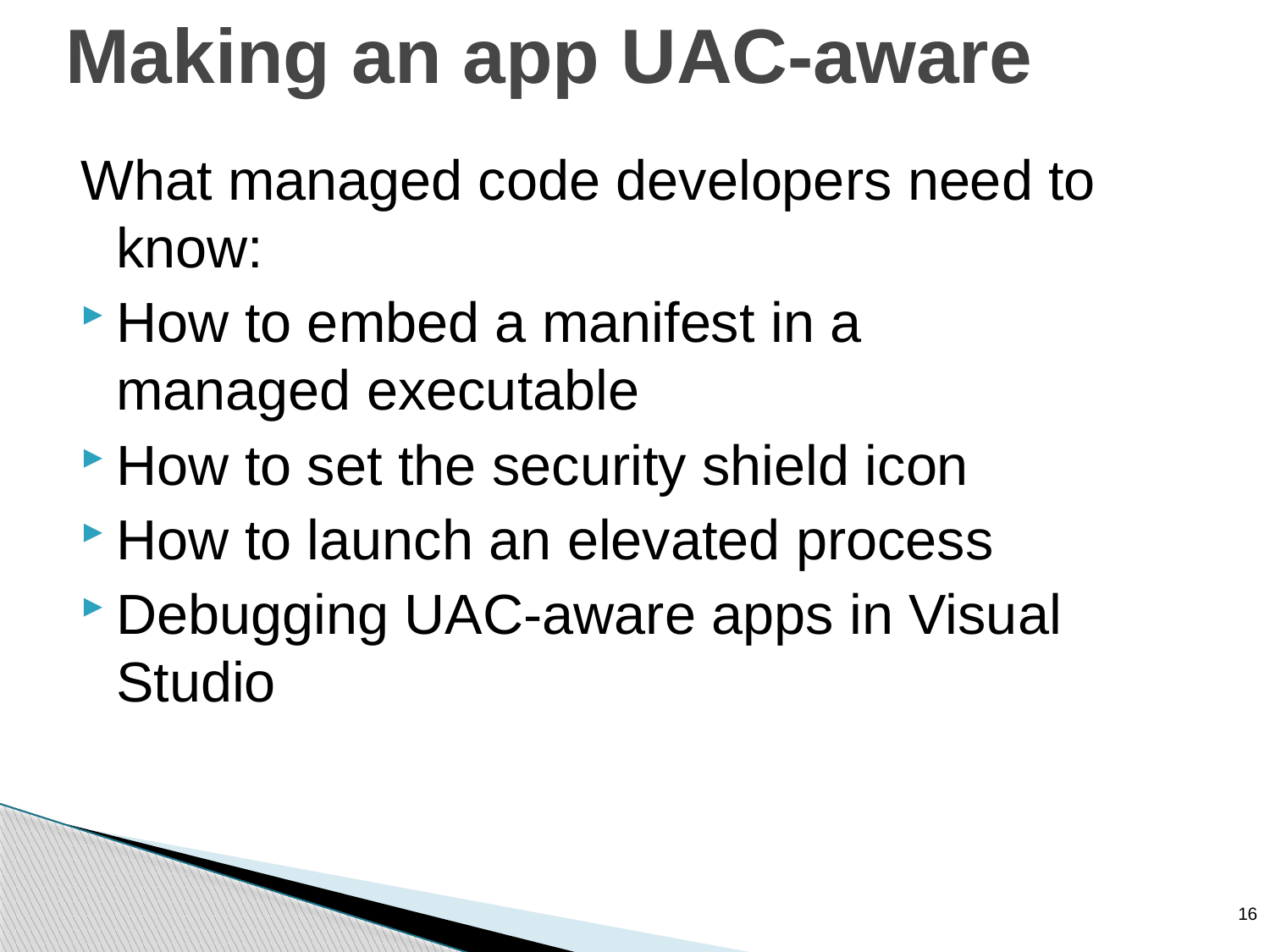

# Making an app UAC-aware
What managed code developers need to know:
How to embed a manifest in a
managed executable
How to set the security shield icon
How to launch an elevated process
Debugging UAC-aware apps in Visual Studio
16